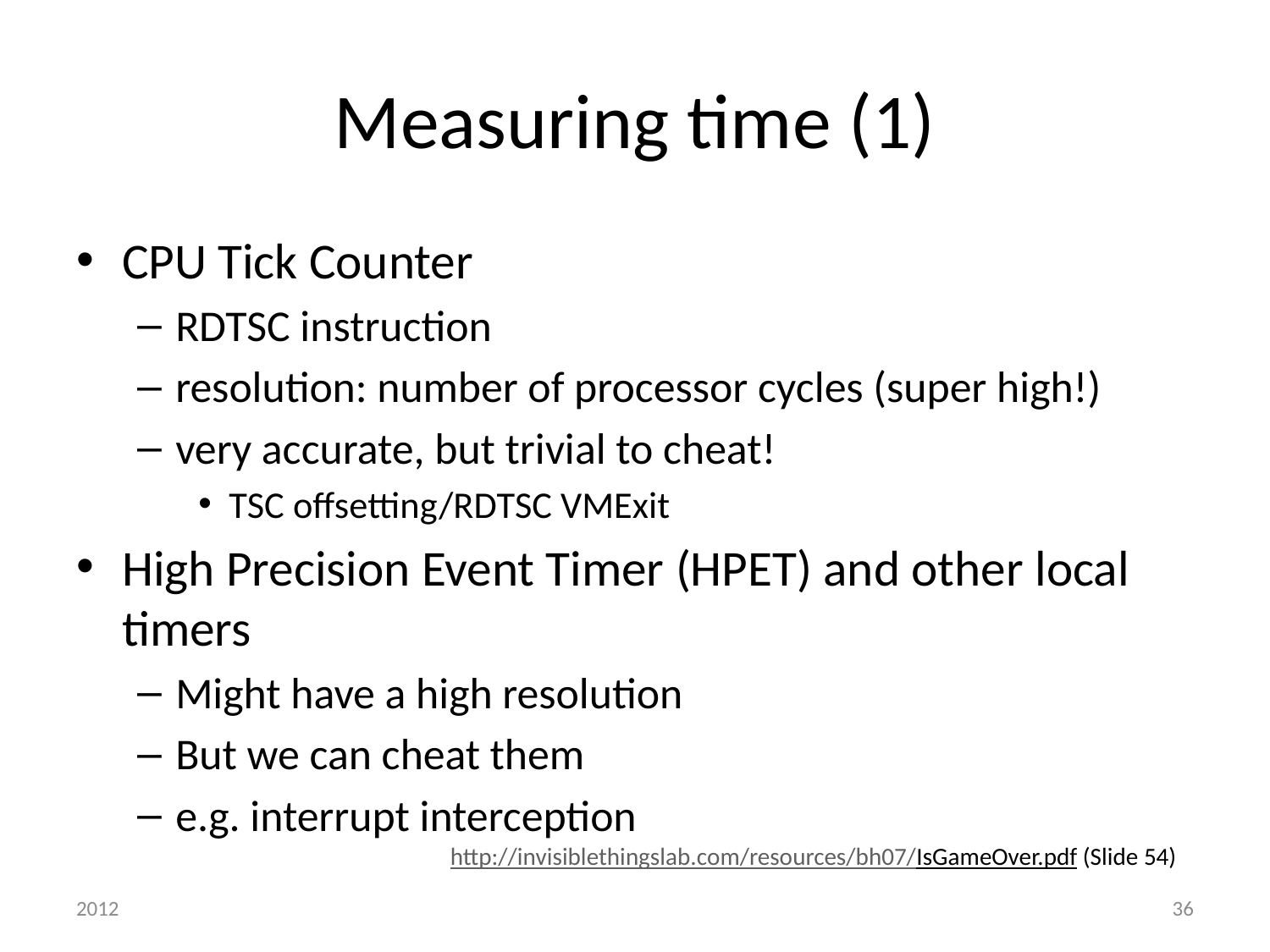

# Measuring time (1)
CPU Tick Counter
RDTSC instruction
resolution: number of processor cycles (super high!)
very accurate, but trivial to cheat!
TSC offsetting/RDTSC VMExit
High Precision Event Timer (HPET) and other local timers
Might have a high resolution
But we can cheat them
e.g. interrupt interception
http://invisiblethingslab.com/resources/bh07/IsGameOver.pdf (Slide 54)
2012

36